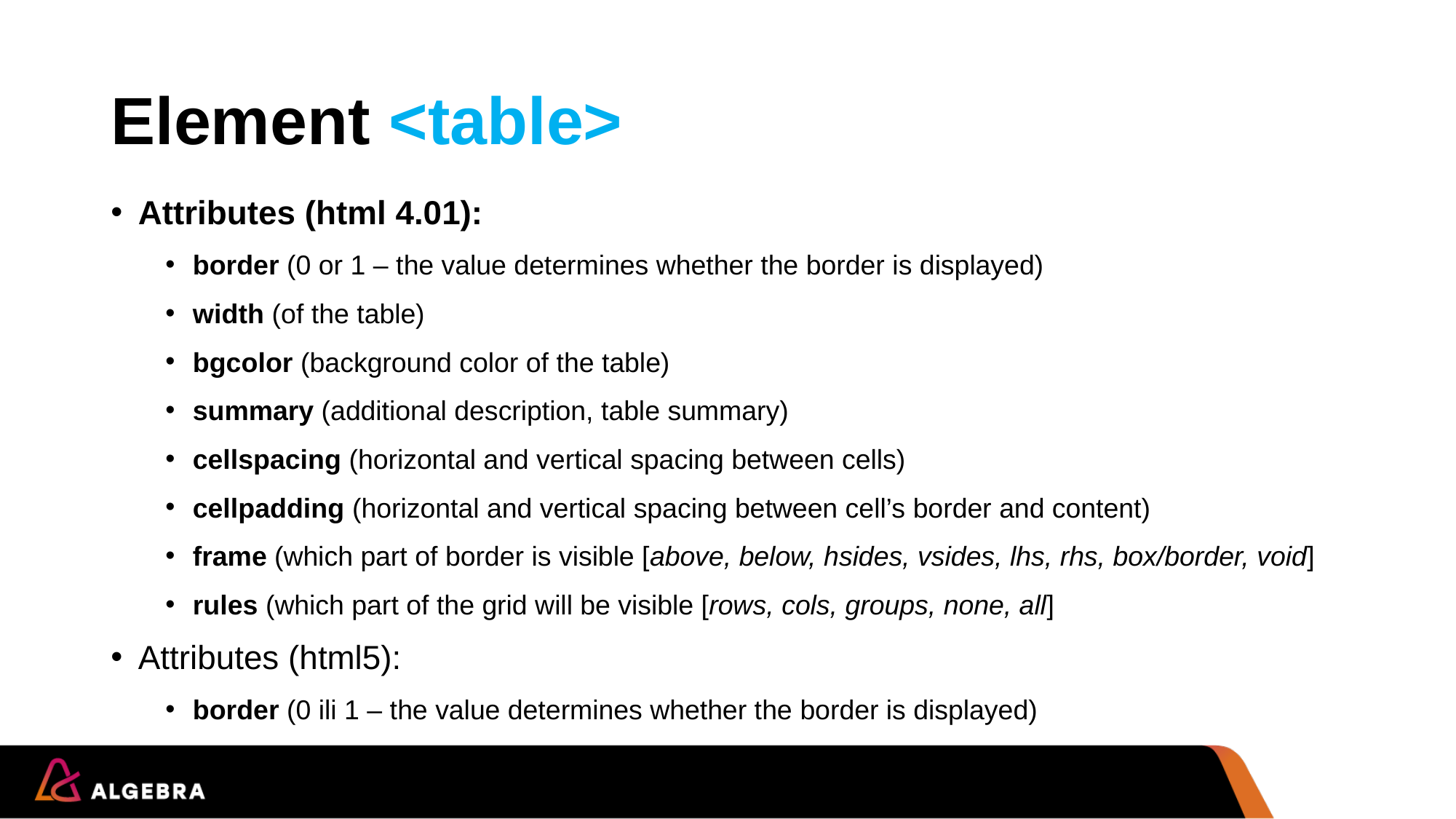

# Element <table>
Attributes (html 4.01):
border (0 or 1 – the value determines whether the border is displayed)
width (of the table)
bgcolor (background color of the table)
summary (additional description, table summary)
cellspacing (horizontal and vertical spacing between cells)
cellpadding (horizontal and vertical spacing between cell’s border and content)
frame (which part of border is visible [above, below, hsides, vsides, lhs, rhs, box/border, void]
rules (which part of the grid will be visible [rows, cols, groups, none, all]
Attributes (html5):
border (0 ili 1 – the value determines whether the border is displayed)